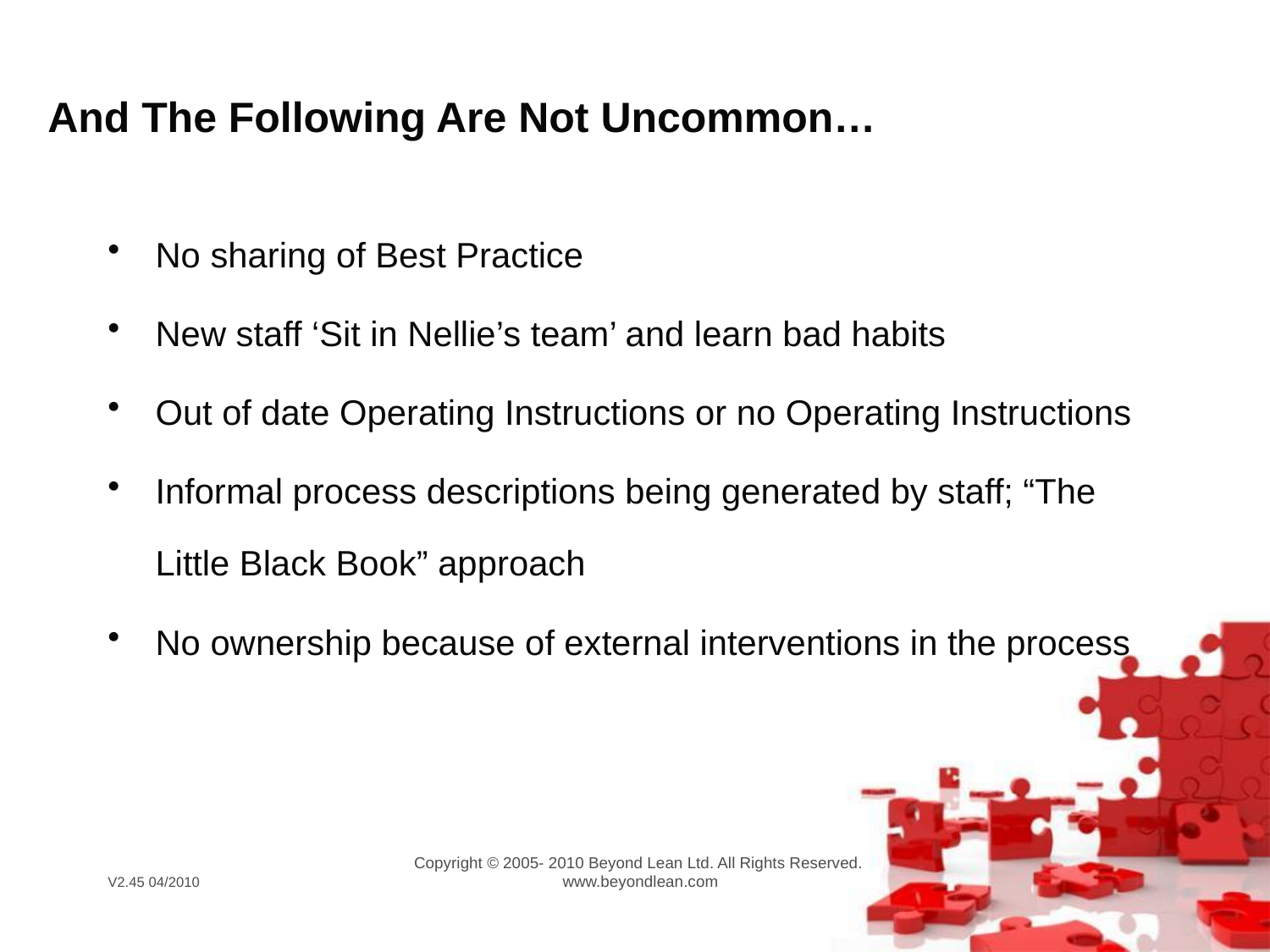

# And The Following Are Not Uncommon…
No sharing of Best Practice
New staff ‘Sit in Nellie’s team’ and learn bad habits
Out of date Operating Instructions or no Operating Instructions
Informal process descriptions being generated by staff; “The Little Black Book” approach
No ownership because of external interventions in the process